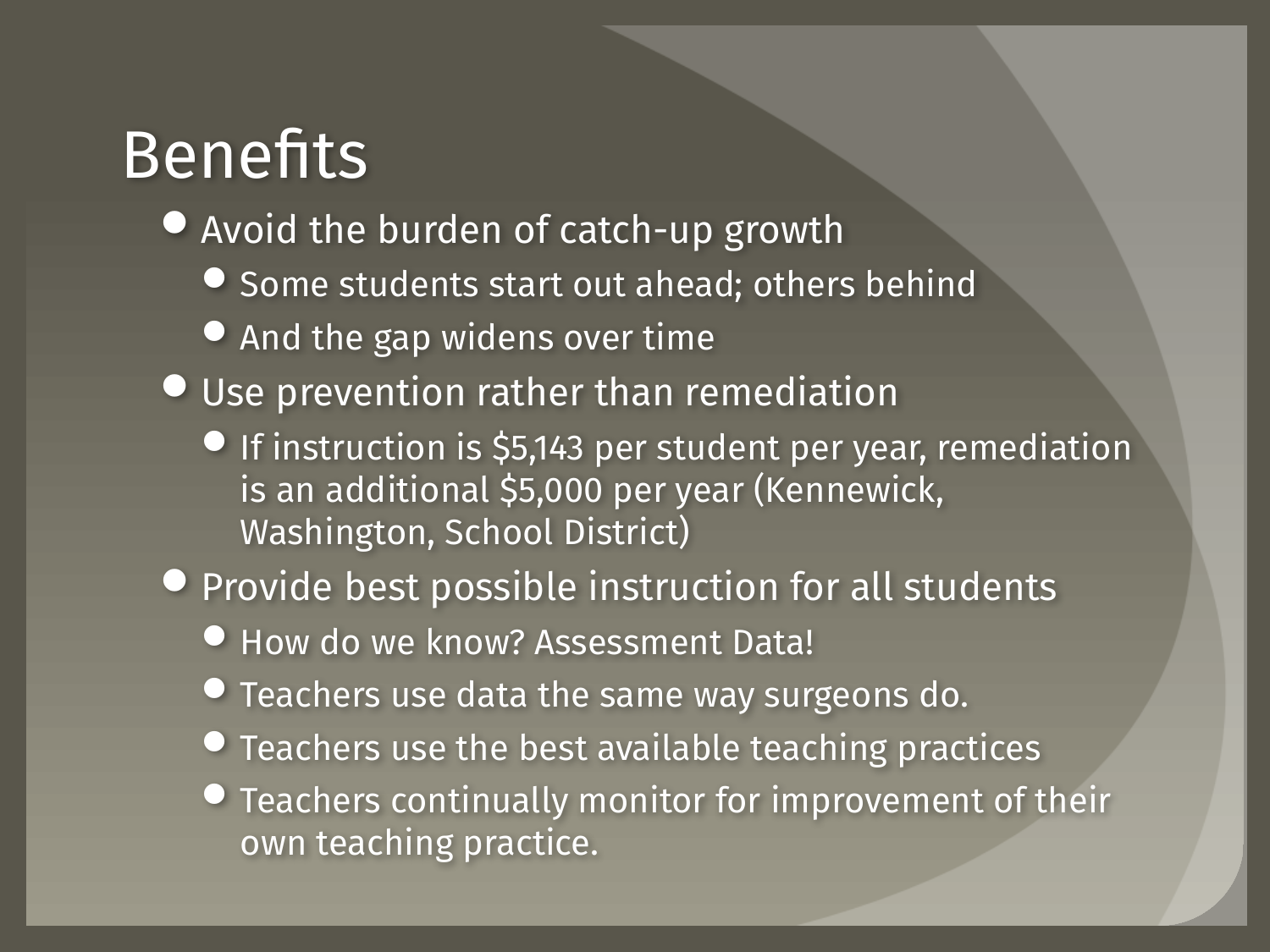

# Benefits
Avoid the burden of catch-up growth
Some students start out ahead; others behind
And the gap widens over time
Use prevention rather than remediation
If instruction is $5,143 per student per year, remediation is an additional $5,000 per year (Kennewick, Washington, School District)
Provide best possible instruction for all students
How do we know? Assessment Data!
Teachers use data the same way surgeons do.
Teachers use the best available teaching practices
Teachers continually monitor for improvement of their own teaching practice.